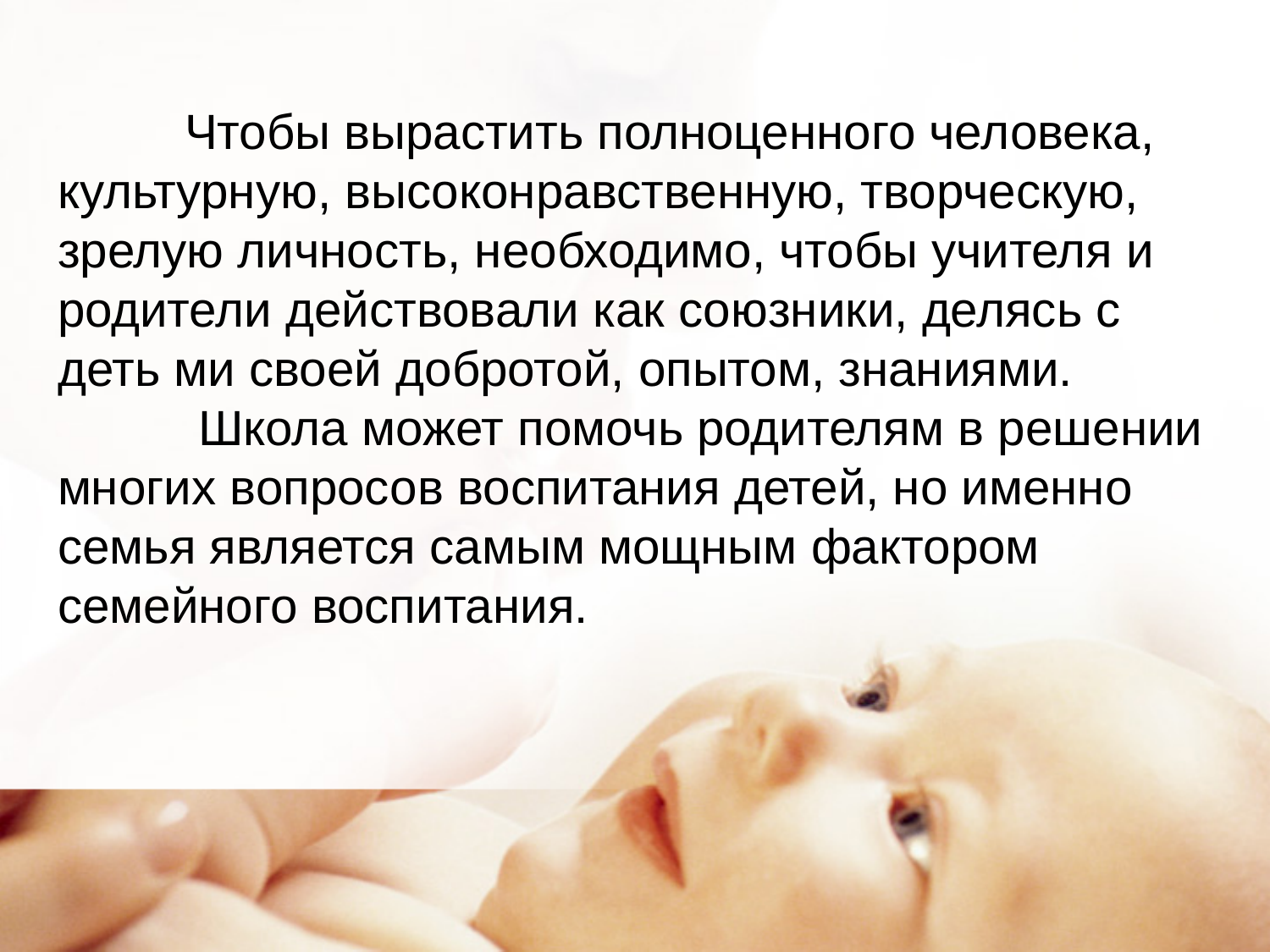

Чтобы вырастить полноценного человека, культурную, высоконравственную, творческую, зрелую личность, необходимо, чтобы учителя и родители действовали как союзники, делясь с деть ми своей добротой, опытом, знаниями.
	 Школа может помочь родителям в решении многих вопросов воспитания детей, но именно семья является самым мощным фактором семейного воспитания.